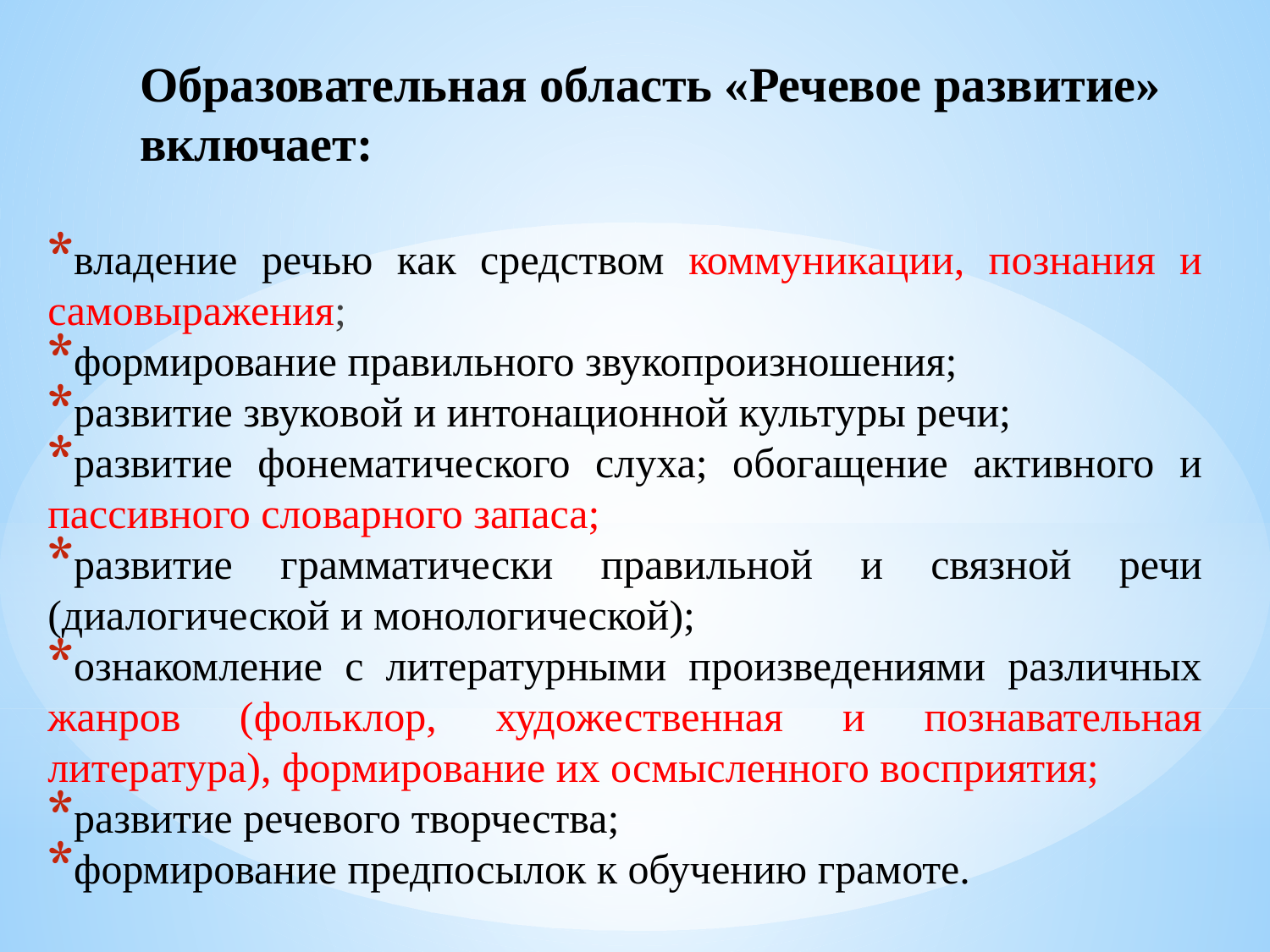

# Образовательная область «Речевое развитие» включает:
владение речью как средством коммуникации, познания и самовыражения;
формирование правильного звукопроизношения;
развитие звуковой и интонационной культуры речи;
развитие фонематического слуха; обогащение активного и пассивного словарного запаса;
развитие грамматически правильной и связной речи (диалогической и монологической);
ознакомление с литературными произведениями различных жанров (фольклор, художественная и познавательная литература), формирование их осмысленного восприятия;
развитие речевого творчества;
формирование предпосылок к обучению грамоте.